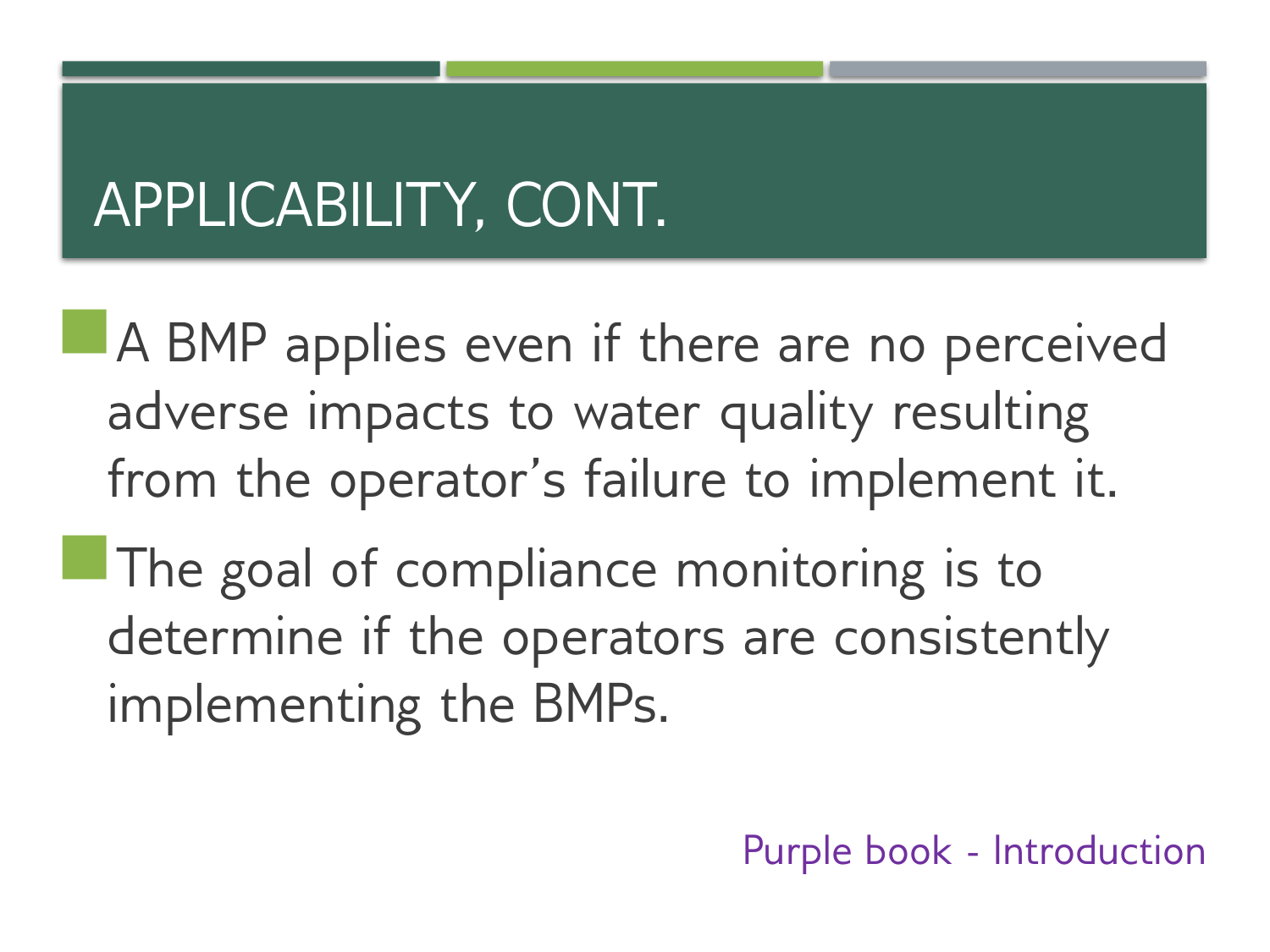

# Applicability, cont.
A BMP applies even if there are no perceived adverse impacts to water quality resulting from the operator’s failure to implement it.
The goal of compliance monitoring is to determine if the operators are consistently implementing the BMPs.

Purple book - Introduction